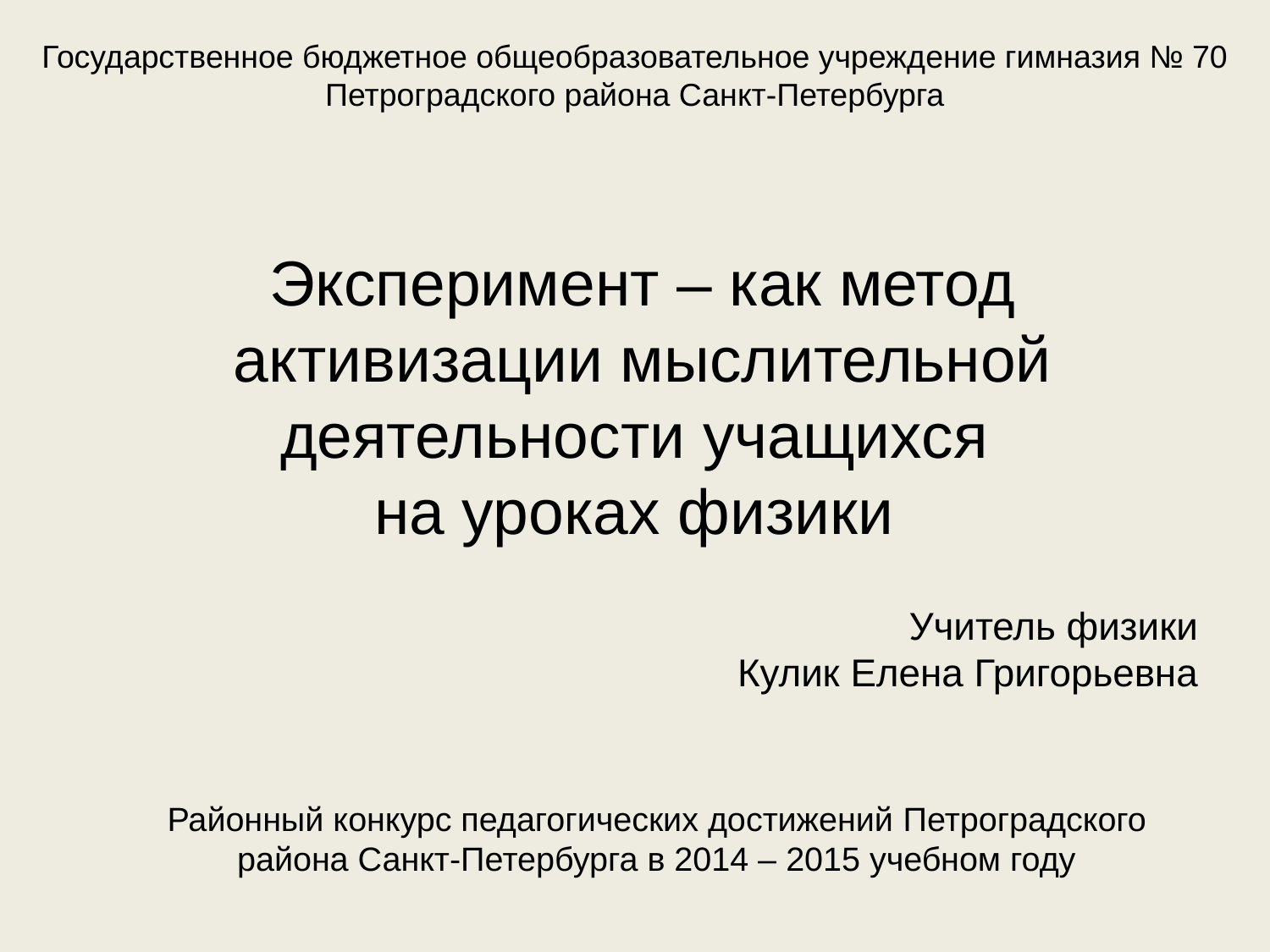

Государственное бюджетное общеобразовательное учреждение гимназия № 70 Петроградского района Санкт-Петербурга
Эксперимент – как метод активизации мыслительной деятельности учащихся
на уроках физики
Учитель физики
Кулик Елена Григорьевна
Районный конкурс педагогических достижений Петроградского района Санкт-Петербурга в 2014 – 2015 учебном году